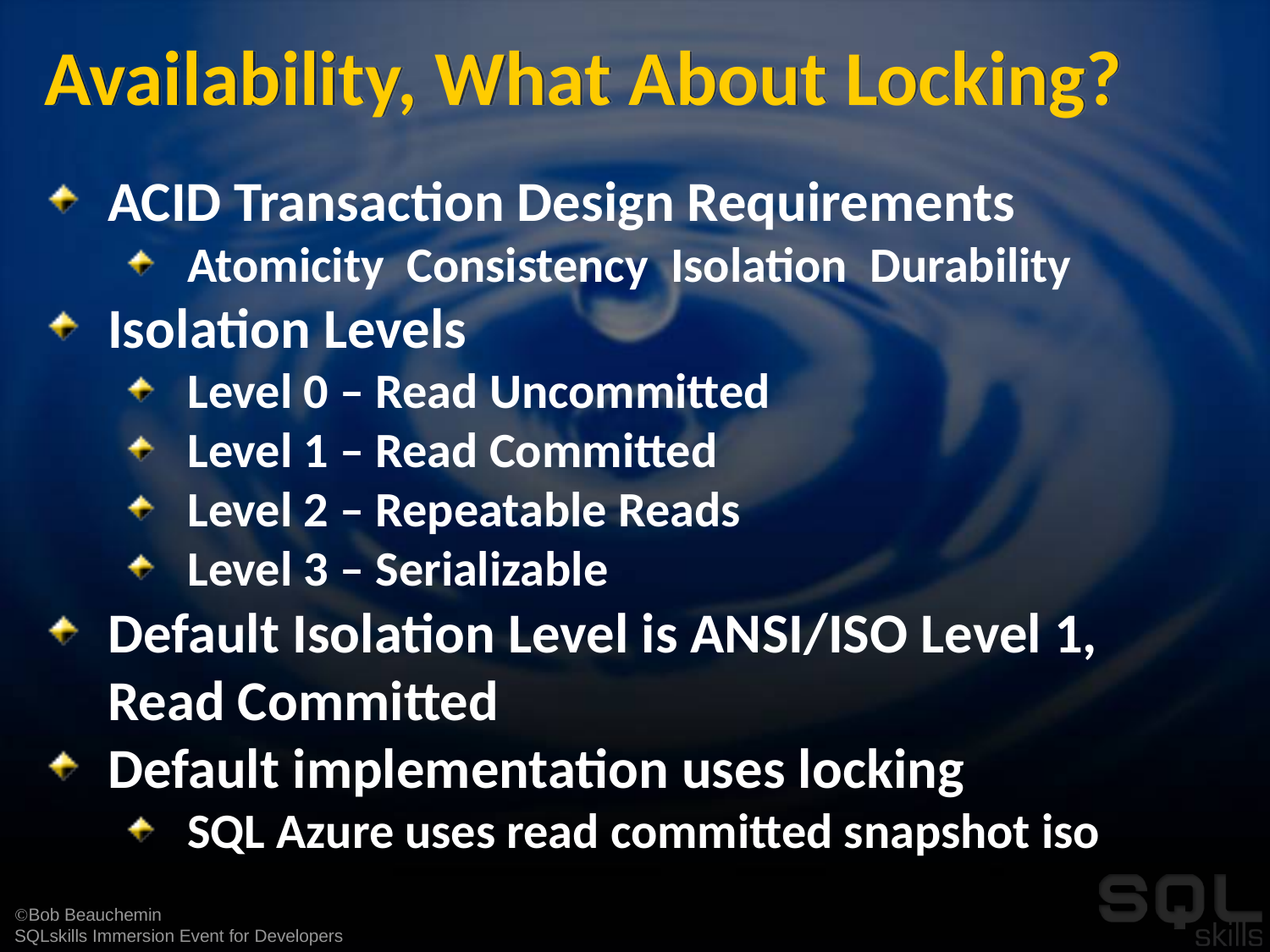

# Availability, What About Locking?
ACID Transaction Design Requirements
Atomicity  Consistency  Isolation  Durability
Isolation Levels
Level 0 – Read Uncommitted
Level 1 – Read Committed
Level 2 – Repeatable Reads
Level 3 – Serializable
Default Isolation Level is ANSI/ISO Level 1, Read Committed
Default implementation uses locking
SQL Azure uses read committed snapshot iso